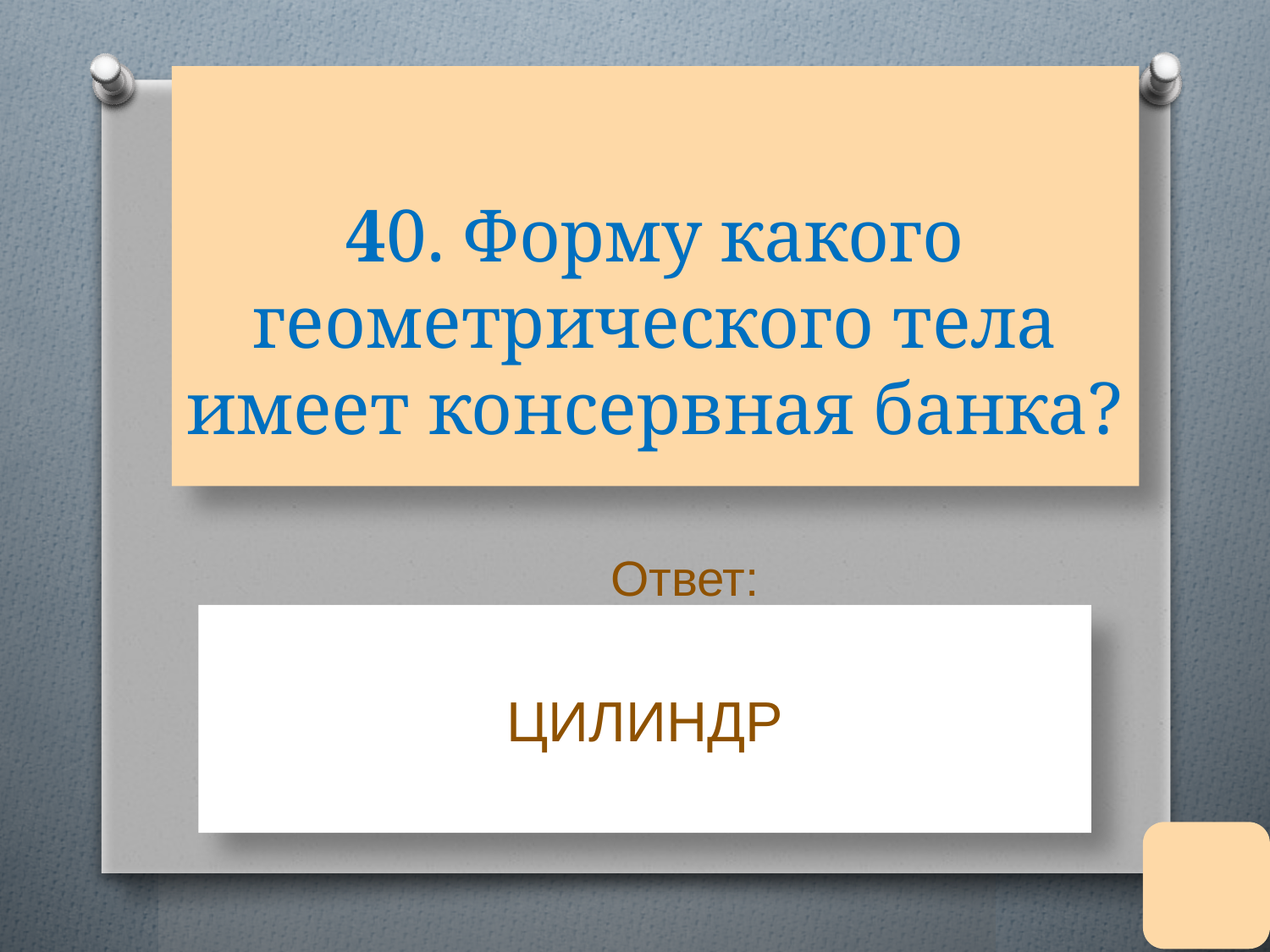

# 40. Форму какого геометрического тела имеет консервная банка?
Ответ:
ЦИЛИНДР